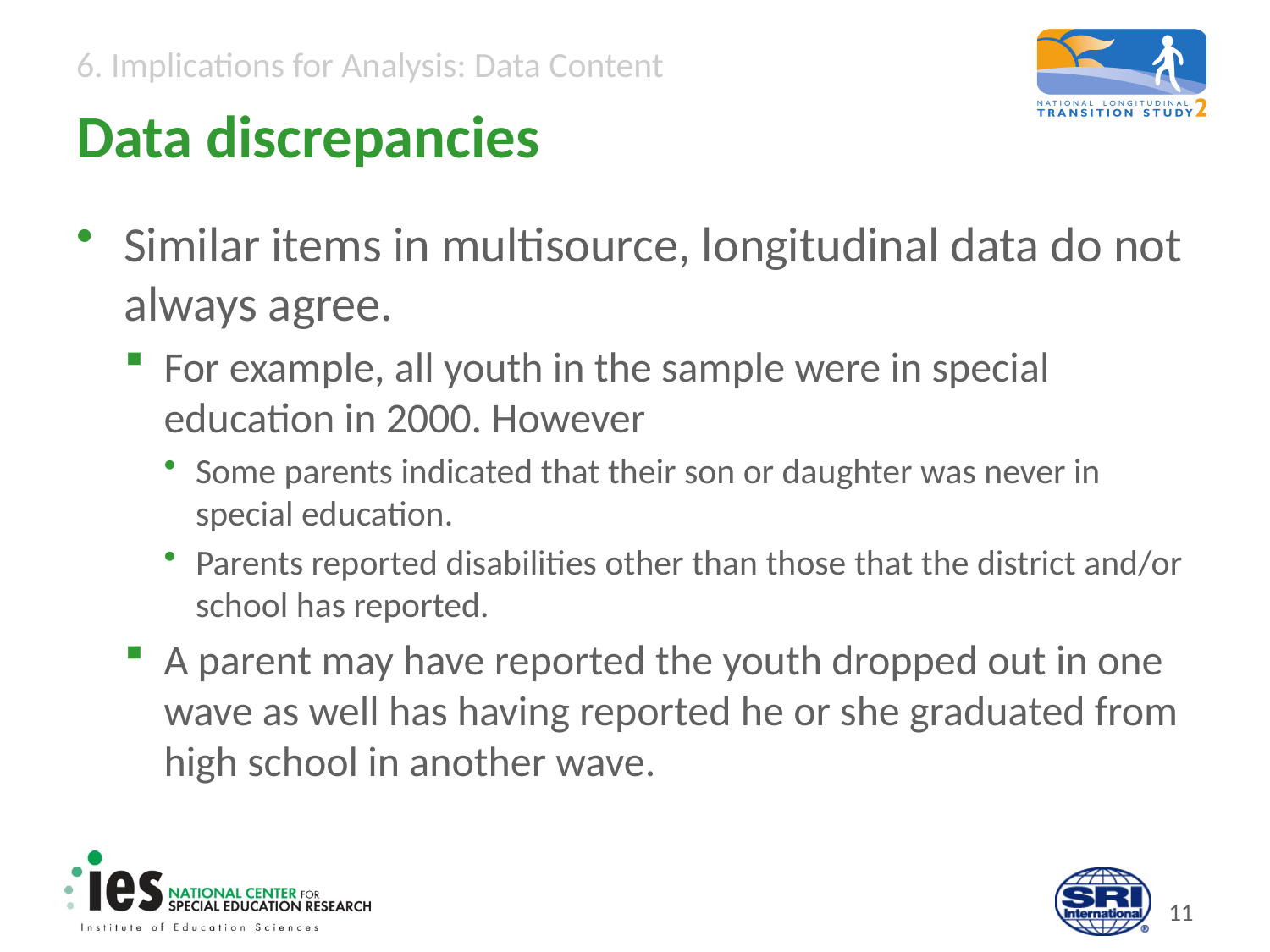

# Data discrepancies
Similar items in multisource, longitudinal data do not always agree.
For example, all youth in the sample were in special education in 2000. However
Some parents indicated that their son or daughter was never in special education.
Parents reported disabilities other than those that the district and/or school has reported.
A parent may have reported the youth dropped out in one wave as well has having reported he or she graduated from high school in another wave.
11